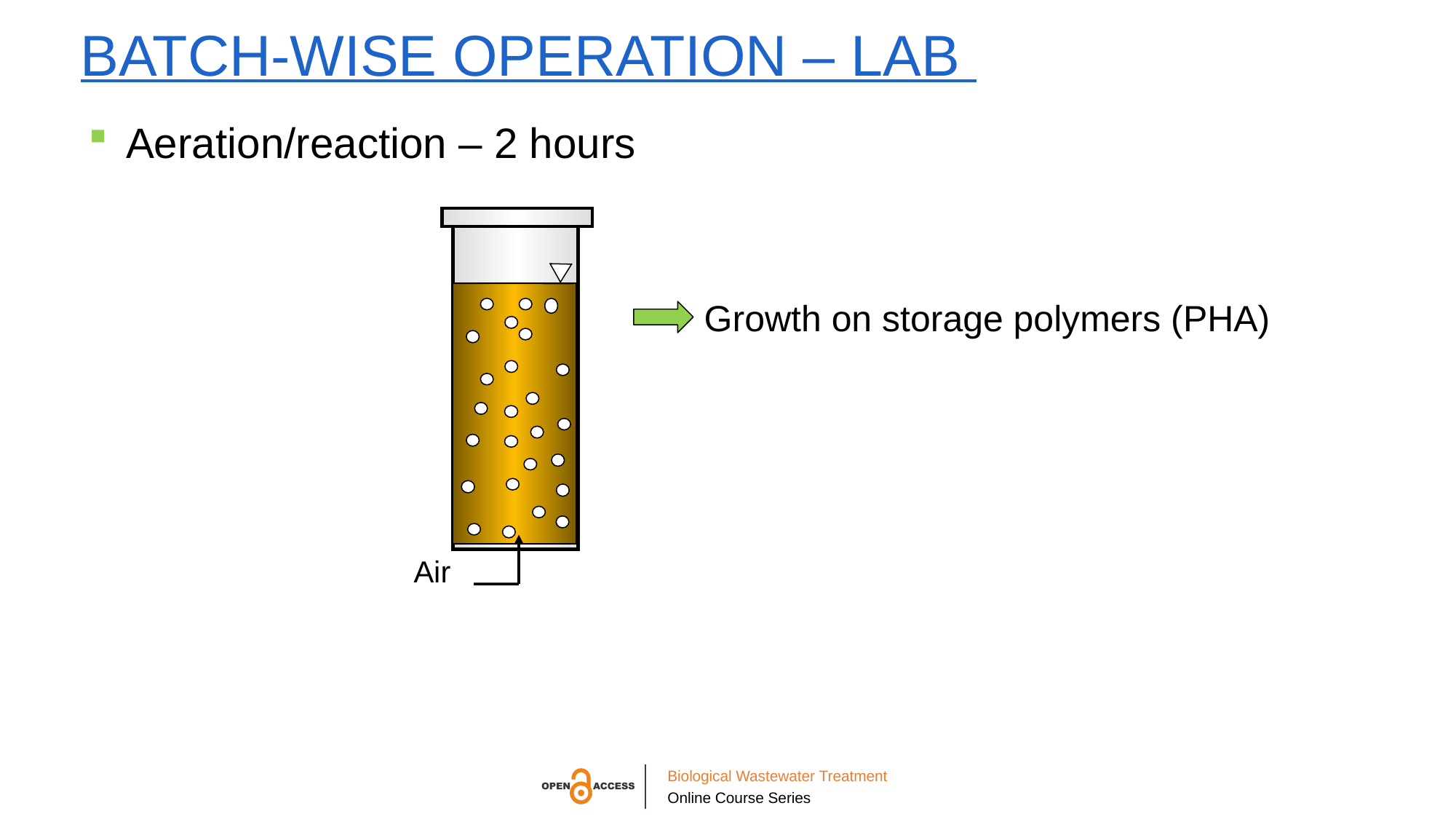

# Batch-wise operation – laB
Aeration/reaction – 2 hours

Air

Growth on storage polymers (PHA)